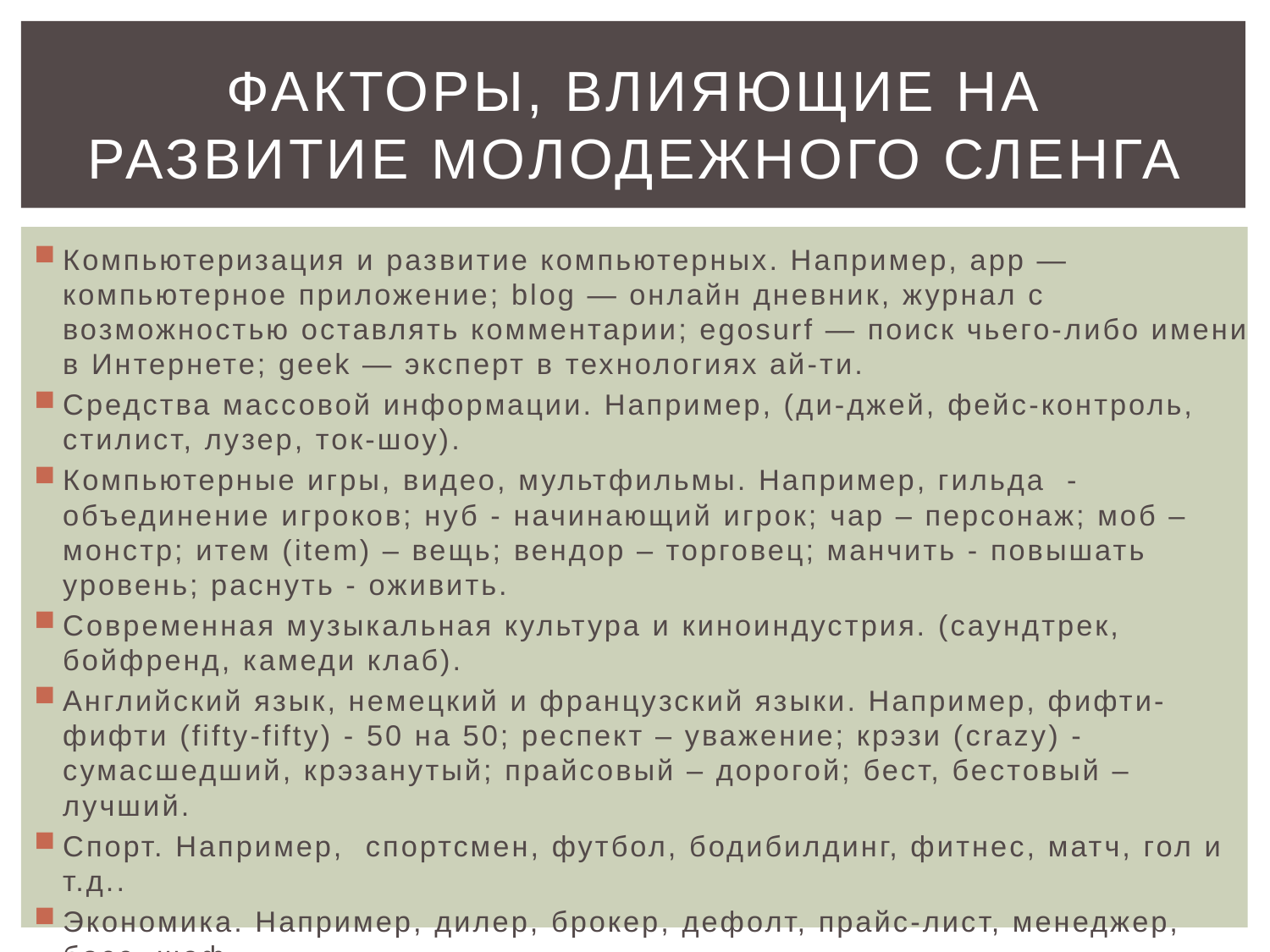

# Факторы, влияющие на развитие молодежного сленга
Компьютеризация и развитие компьютерных. Например, app — компьютерное приложение; blog — онлайн дневник, журнал с возможностью оставлять комментарии; egosurf — поиск чьего-либо имени в Интернете; geek — эксперт в технологиях ай-ти.
Средства массовой информации. Например, (ди-джей, фейс-контроль, стилист, лузер, ток-шоу).
Компьютерные игры, видео, мультфильмы. Например, гильда  - объединение игроков; нуб - начинающий игрок; чар – персонаж; моб – монстр; итем (item) – вещь; вендор – торговец; манчить - повышать уровень; раснуть - оживить.
Современная музыкальная культура и киноиндустрия. (саундтрек, бойфренд, камеди клаб).
Английский язык, немецкий и французский языки. Например, фифти-фифти (fifty-fifty) - 50 на 50; респект – уважение; крэзи (crazy) - сумасшедший, крэзанутый; прайсовый – дорогой; бест, бестовый – лучший.
Спорт. Например,  спортсмен, футбол, бодибилдинг, фитнес, матч, гол и т.д..
Экономика. Например, дилер, брокер, дефолт, прайс-лист, менеджер, босс, шеф.